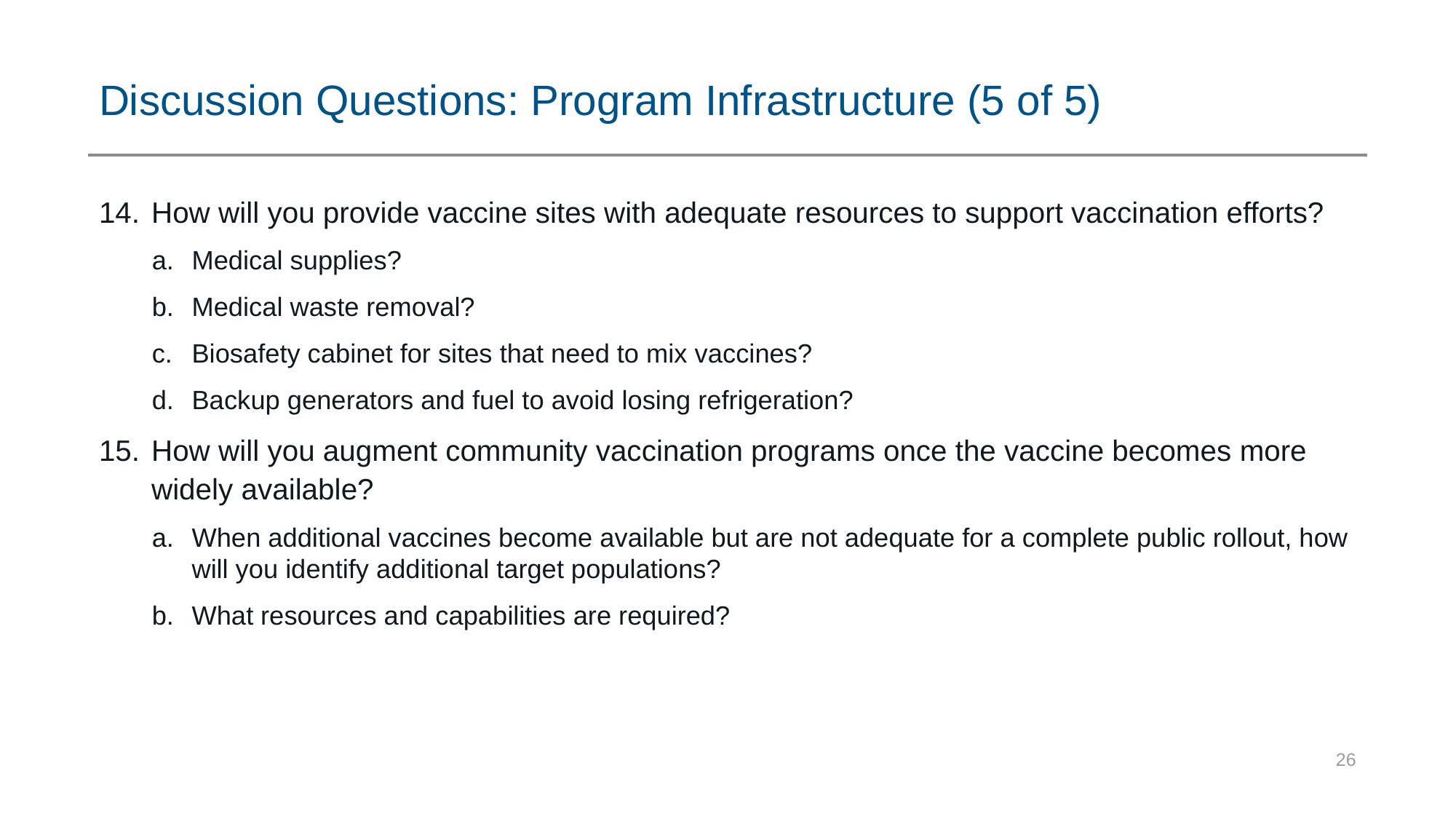

# Discussion Questions: Program Infrastructure (5 of 5)
How will you provide vaccine sites with adequate resources to support vaccination efforts?
Medical supplies?
Medical waste removal?
Biosafety cabinet for sites that need to mix vaccines?
Backup generators and fuel to avoid losing refrigeration?
How will you augment community vaccination programs once the vaccine becomes more widely available?
When additional vaccines become available but are not adequate for a complete public rollout, how will you identify additional target populations?
What resources and capabilities are required?
26